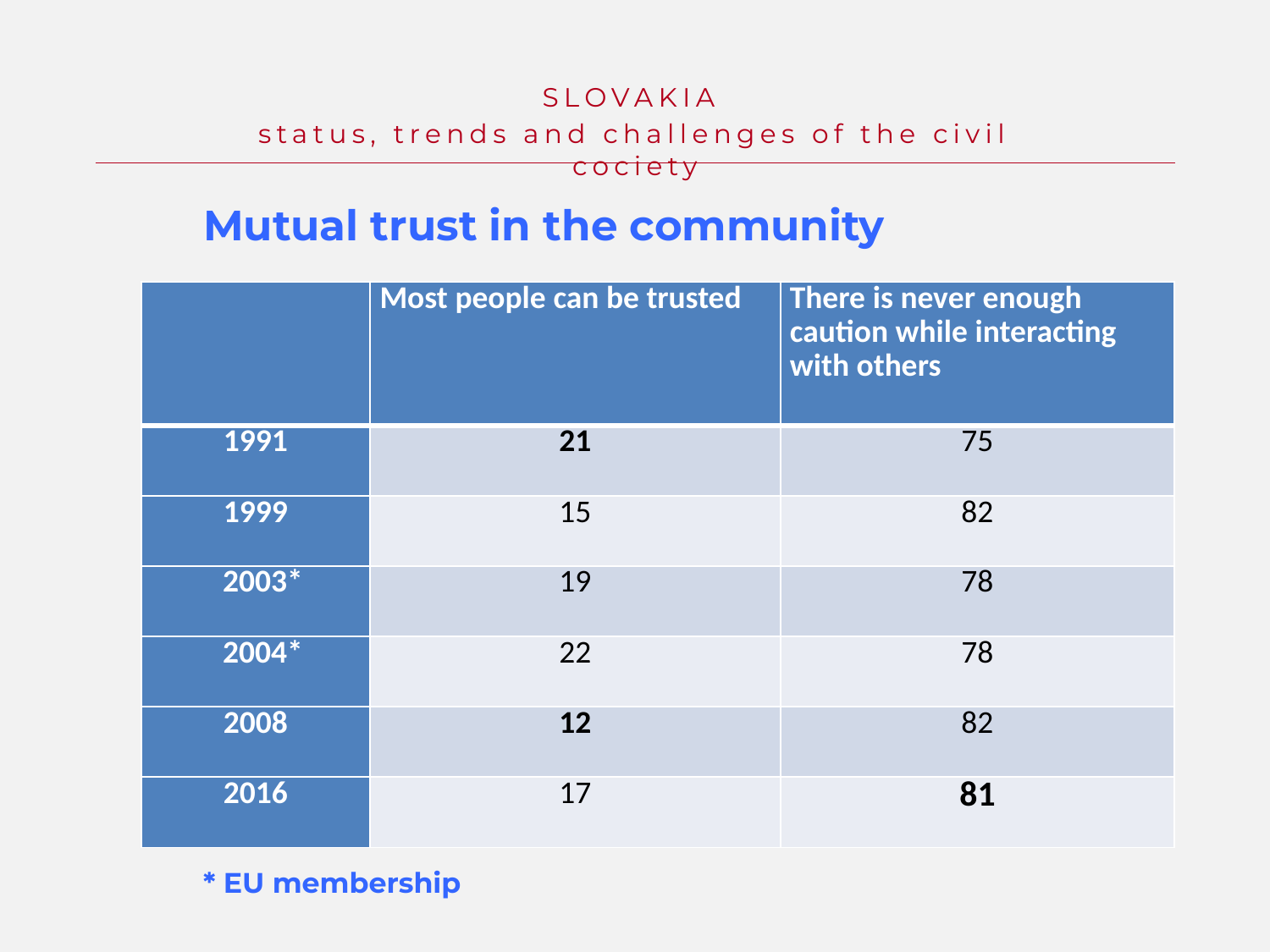

SLOVAKIA
status, trends and challenges of the civil cociety

Mutual trust in the community

|  | Most people can be trusted | There is never enough caution while interacting with others |
| --- | --- | --- |
| 1991 | 21 | 75 |
| 1999 | 15 | 82 |
| 2003\* | 19 | 78 |
| 2004\* | 22 | 78 |
| 2008 | 12 | 82 |
| 2016 | 17 | 81 |
* EU membership